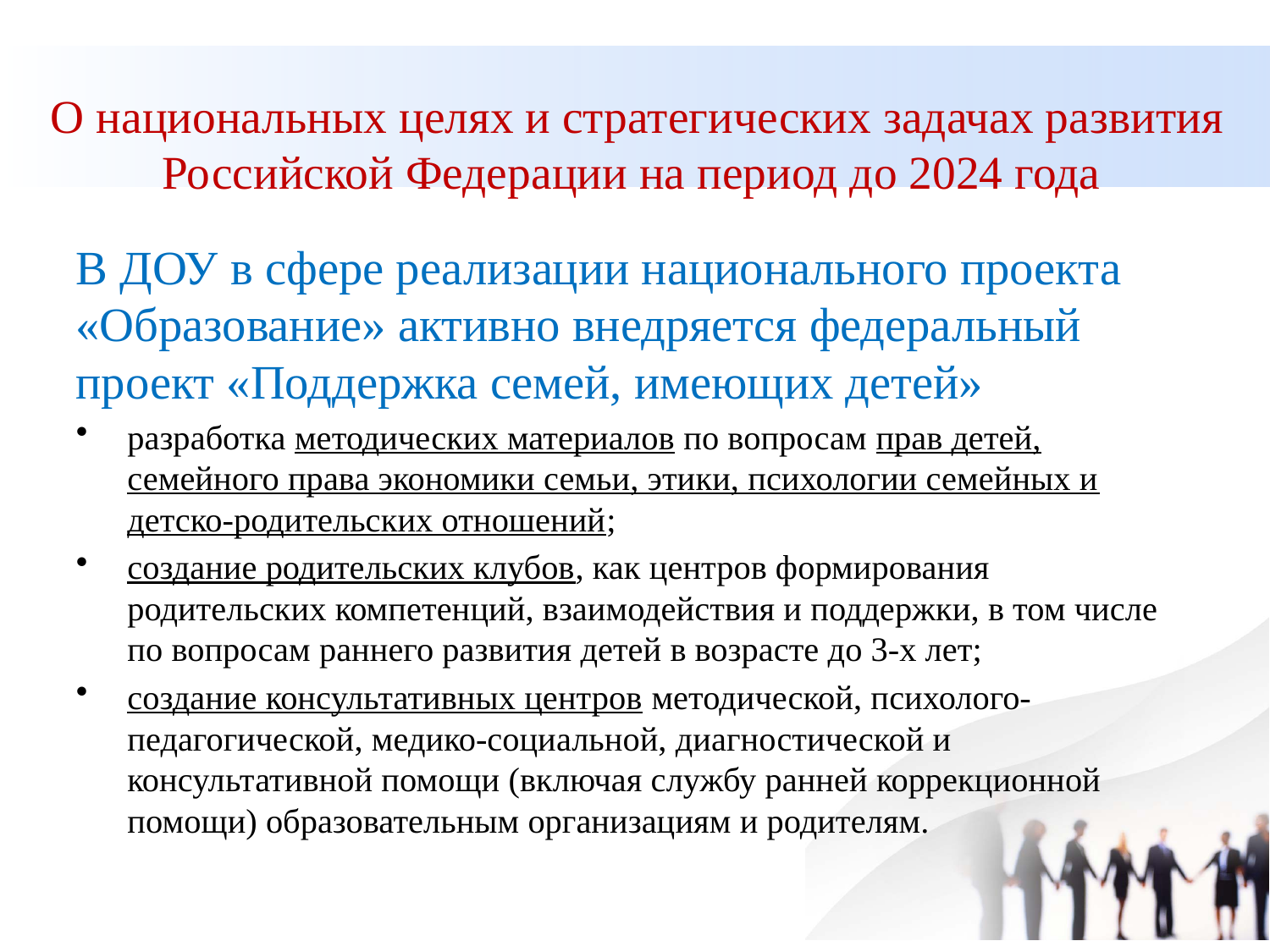

# О национальных целях и стратегических задачах развития Российской Федерации на период до 2024 года
В ДОУ в сфере реализации национального проекта «Образование» активно внедряется федеральный проект «Поддержка семей, имеющих детей»
разработка методических материалов по вопросам прав детей, семейного права экономики семьи, этики, психологии семейных и детско-родительских отношений;
создание родительских клубов, как центров формирования родительских компетенций, взаимодействия и поддержки, в том числе по вопросам раннего развития детей в возрасте до 3-х лет;
создание консультативных центров методической, психолого-педагогической, медико-социальной, диагностической и консультативной помощи (включая службу ранней коррекционной помощи) образовательным организациям и родителям.